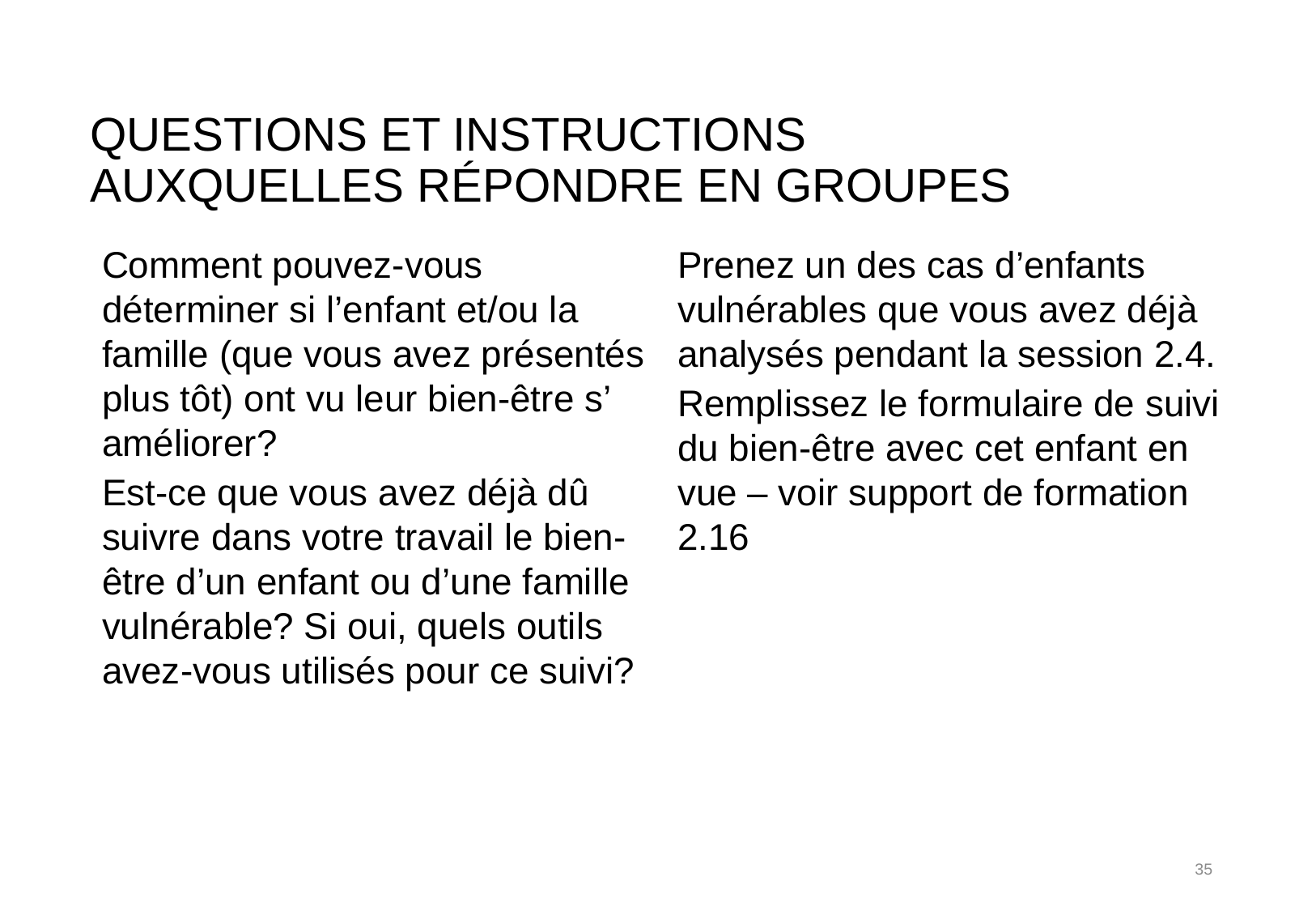

# Questions et instructions auxquelles répondre en groupes
Comment pouvez-vous déterminer si l’enfant et/ou la famille (que vous avez présentés plus tôt) ont vu leur bien-être s’ améliorer?
Est-ce que vous avez déjà dû suivre dans votre travail le bien-être d’un enfant ou d’une famille vulnérable? Si oui, quels outils avez-vous utilisés pour ce suivi?
Prenez un des cas d’enfants vulnérables que vous avez déjà analysés pendant la session 2.4.
Remplissez le formulaire de suivi du bien-être avec cet enfant en vue – voir support de formation 2.16

35